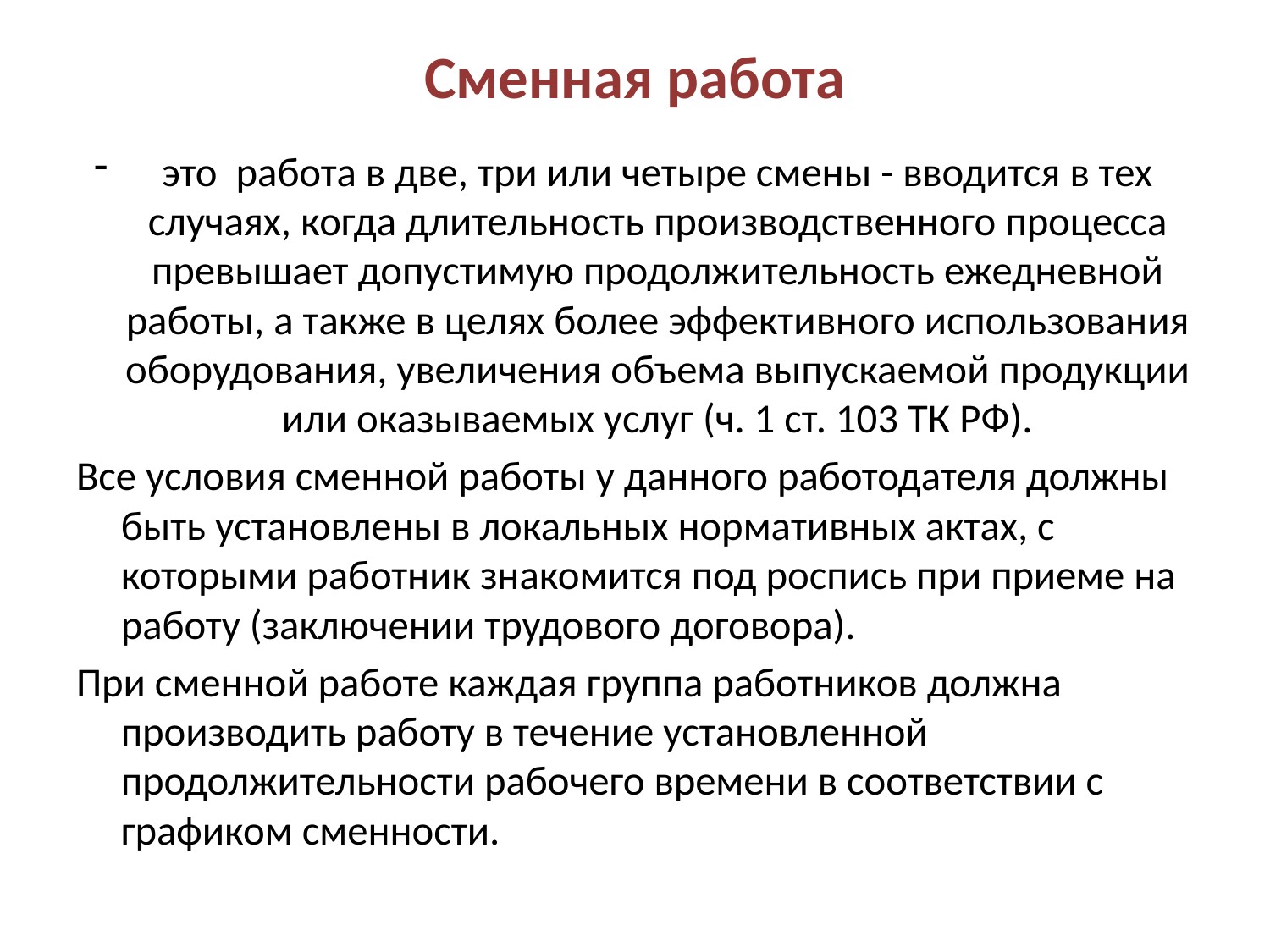

# Сменная работа
это  работа в две, три или четыре смены - вводится в тех случаях, когда длительность производственного процесса превышает допустимую продолжительность ежедневной работы, а также в целях более эффективного использования оборудования, увеличения объема вы­пускаемой продукции или оказываемых услуг (ч. 1 ст. 103 ТК РФ).
Все условия сменной работы у данного работодателя должны быть установлены в локальных нормативных актах, с которыми работник знакомится под роспись при приеме на работу (заключении трудового договора).
При сменной работе каждая группа работников должна производить работу в течение установленной продолжительности рабочего времени в соответствии с графиком сменности.